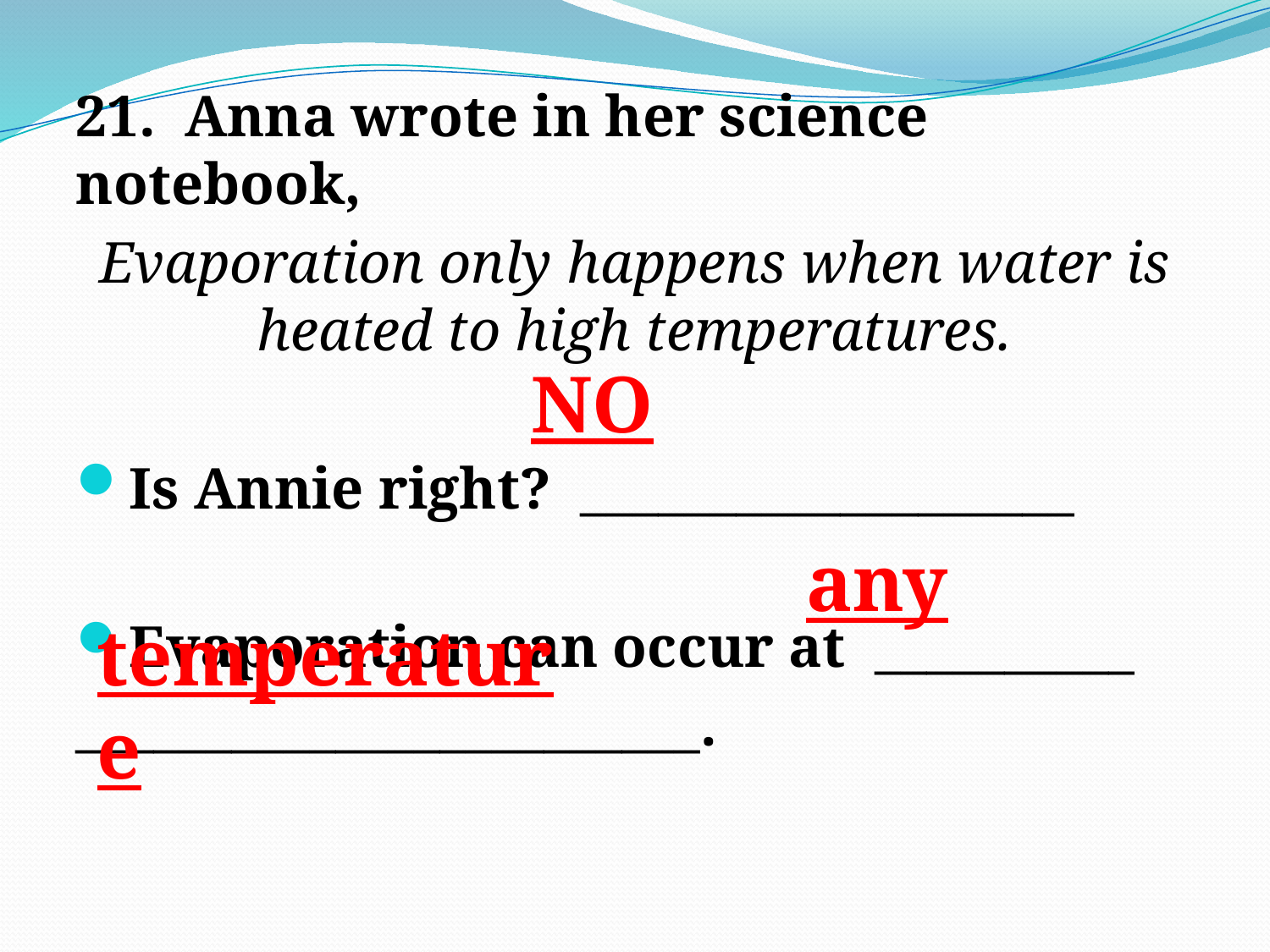

21.  Anna wrote in her science notebook,
Evaporation only happens when water is heated to high temperatures.

Is Annie right?  ___________________

Evaporation can occur at  __________
________________________.

NO
any
temperature